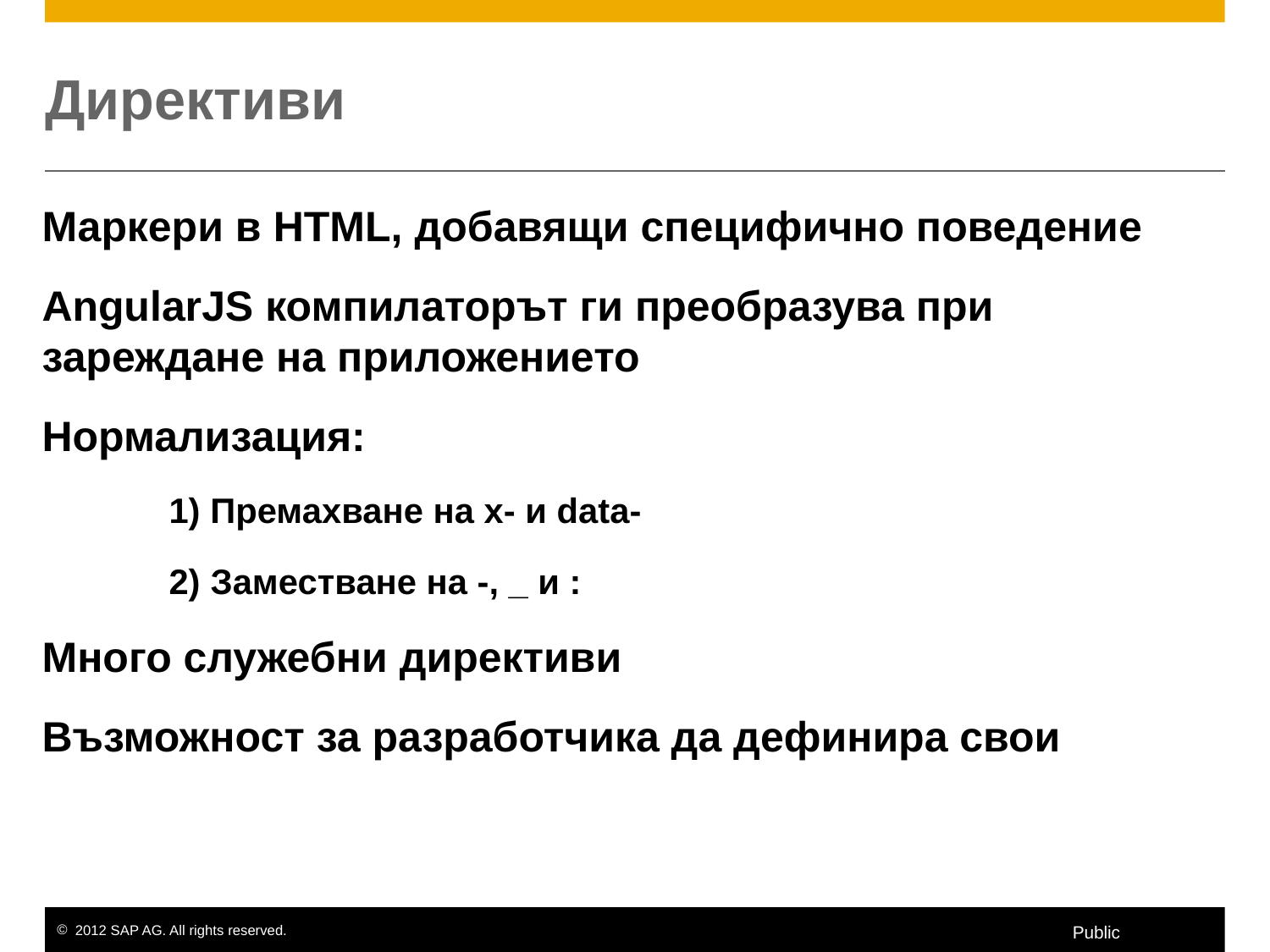

# Директиви
Маркери в HTML, добавящи специфично поведение
AngularJS компилаторът ги преобразува при зареждане на приложението
Нормализация:
	1) Премахване на x- и data-
	2) Заместване на -, _ и :
Много служебни директиви
Възможност за разработчика да дефинира свои